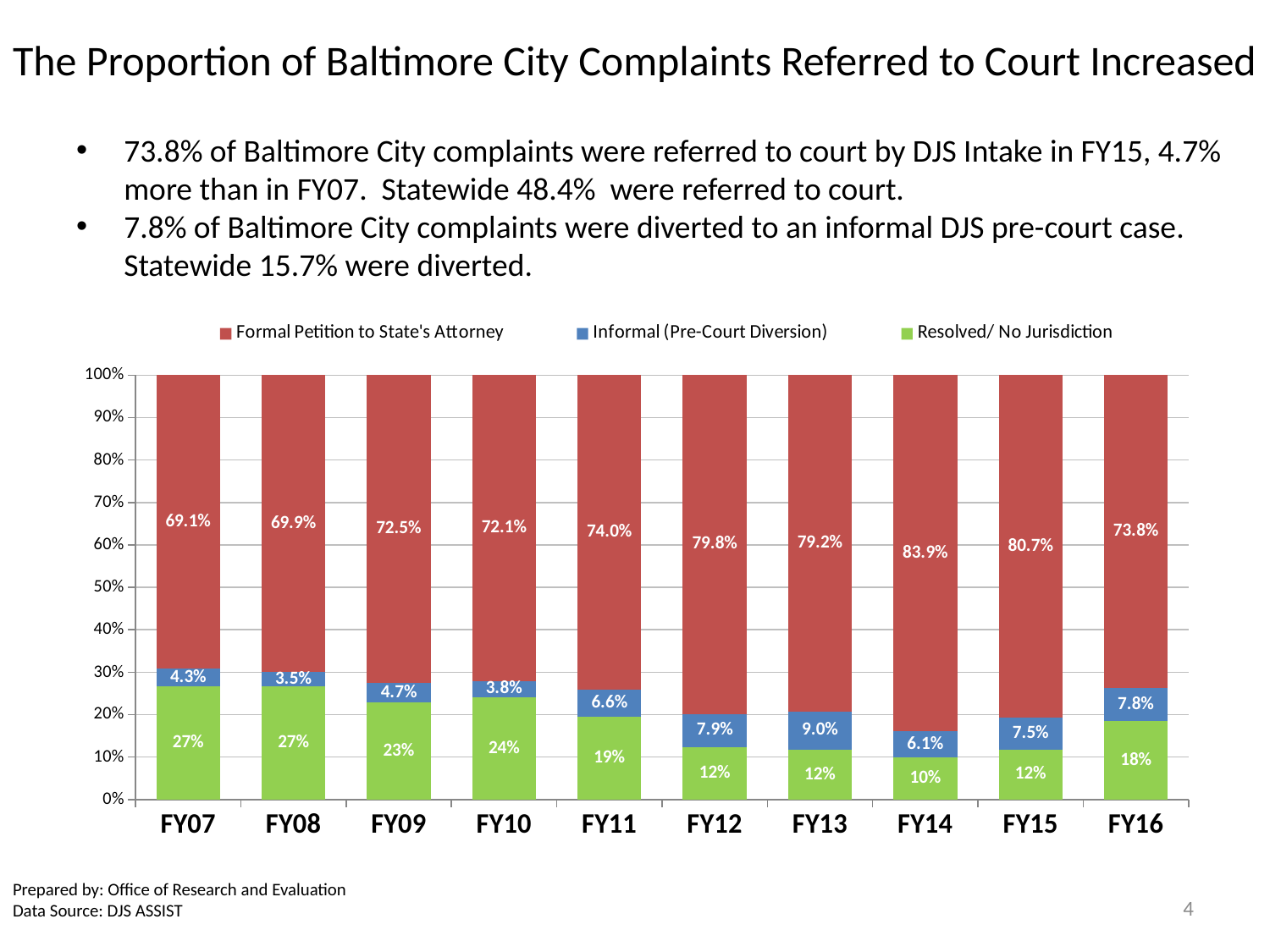

# The Proportion of Baltimore City Complaints Referred to Court Increased
73.8% of Baltimore City complaints were referred to court by DJS Intake in FY15, 4.7% more than in FY07.  Statewide 48.4%  were referred to court.
7.8% of Baltimore City complaints were diverted to an informal DJS pre-court case.  Statewide 15.7% were diverted.

### Chart

| Category | Resolved/ No Jurisdiction | Informal (Pre-Court Diversion) | Formal Petition to State's Attorney |
|---|---|---|---|
| FY16 | 0.18473895582329317 | 0.07751004016064257 | 0.7377510040160643 |
| FY15 | 0.11795774647887323 | 0.07482394366197183 | 0.8072183098591549 |
| FY14 | 0.10009960159362549 | 0.060756972111553786 | 0.8391434262948207 |
| FY13 | 0.11736736736736737 | 0.09034034034034034 | 0.7922922922922923 |
| FY12 | 0.12287847929395791 | 0.07875084860828242 | 0.7983706720977597 |
| FY11 | 0.19418271200327736 | 0.06554690700532569 | 0.740270380991397 |
| FY10 | 0.24119076549210205 | 0.038122721749696234 | 0.7206865127582017 |
| FY09 | 0.22829131652661064 | 0.046982429335370515 | 0.7247262541380188 |
| FY08 | 0.2659307028090502 | 0.0350858017269647 | 0.6989834954639851 |
| FY07 | 0.2660363167508327 | 0.04297840335231546 | 0.6909852798968519 |
Prepared by: Office of Research and Evaluation
Data Source: DJS ASSIST
4